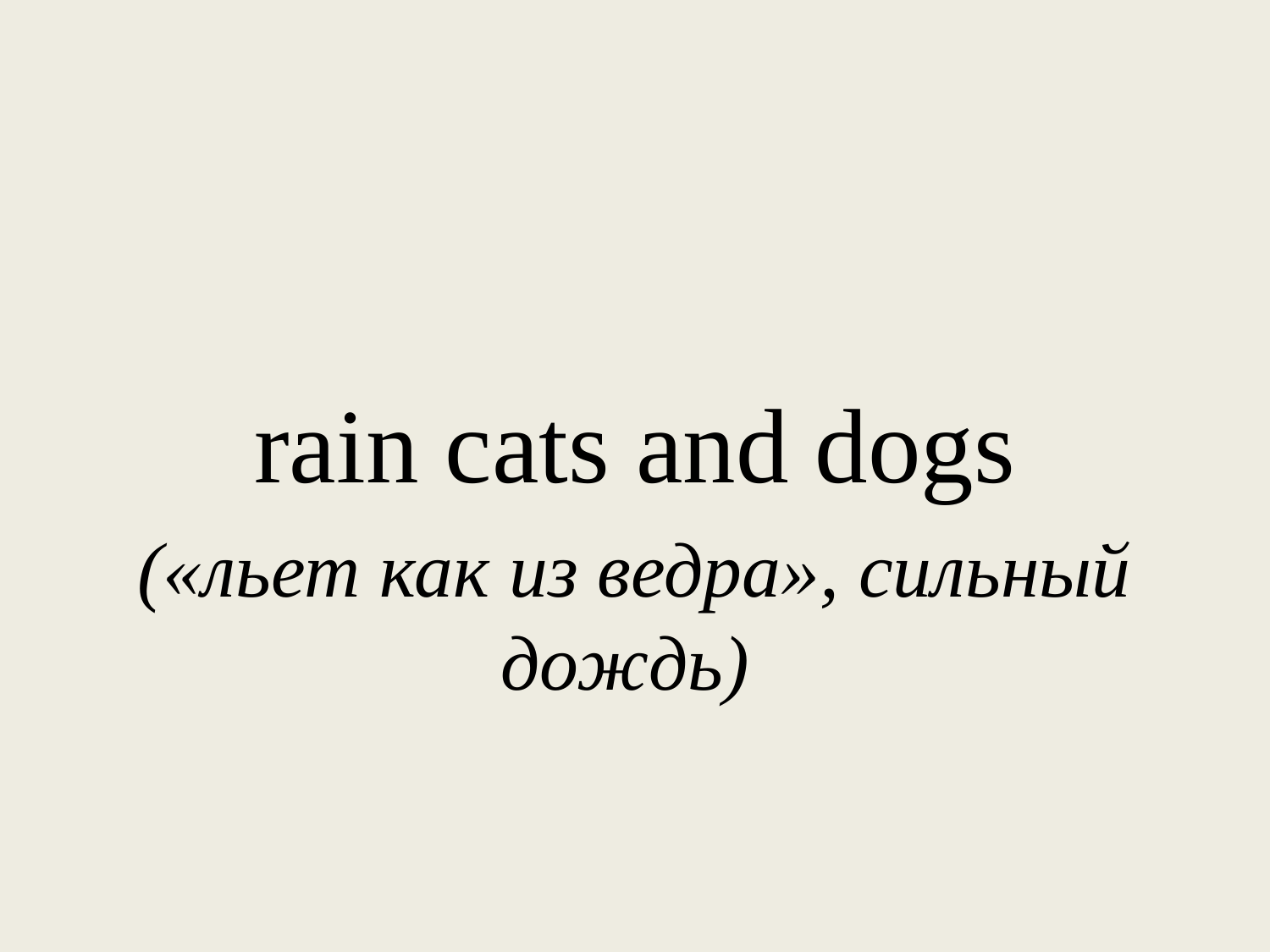

#

rain cats and dogs
(«льет как из ведра», сильный дождь)